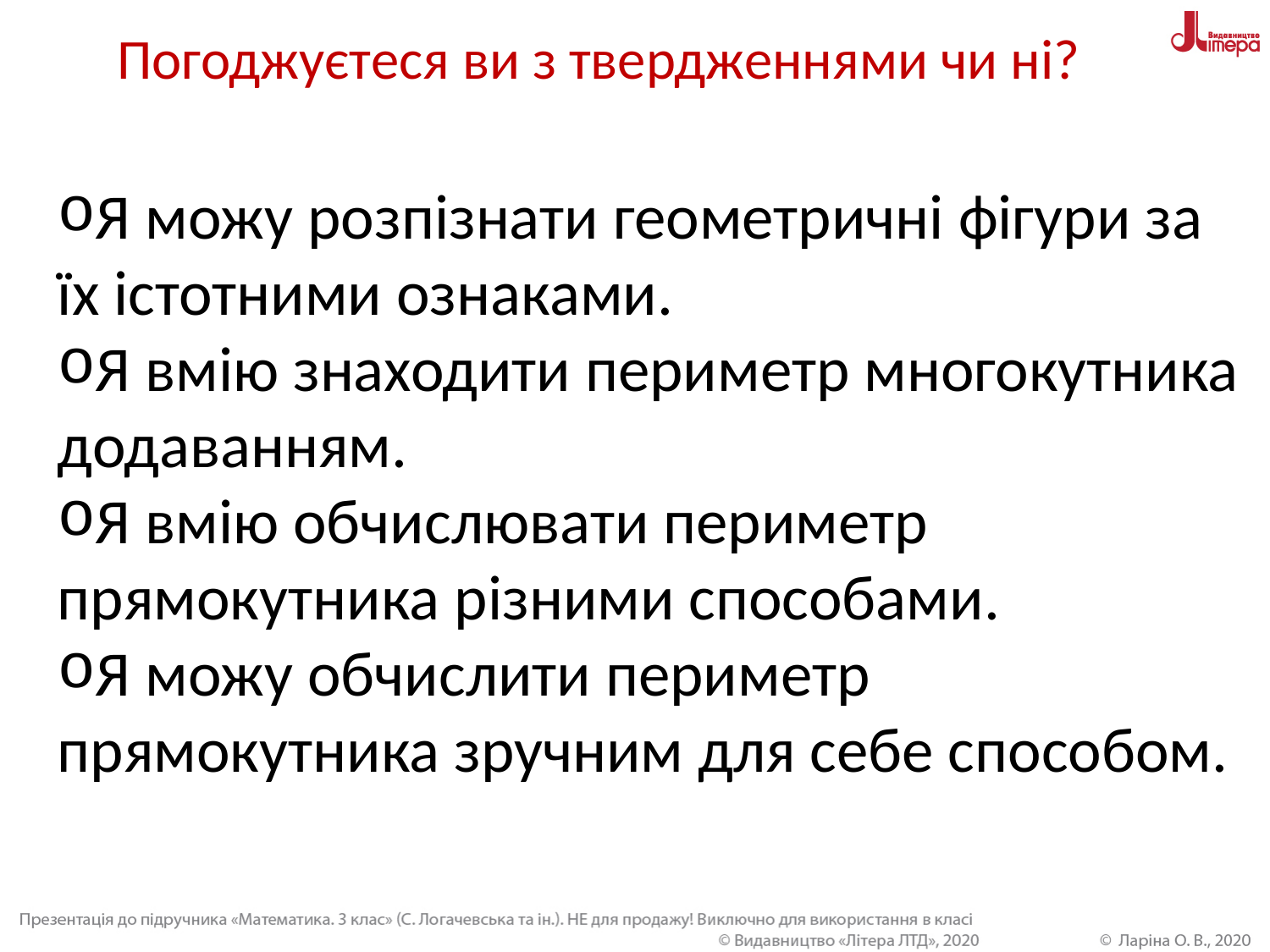

Погоджуєтеся ви з твердженнями чи ні?
Я можу розпізнати геометричні фігури за їх істотними ознаками.
Я вмію знаходити периметр многокутника додаванням.
Я вмію обчислювати периметр прямокутника різними способами.
Я можу обчислити периметр прямокутника зручним для себе способом.